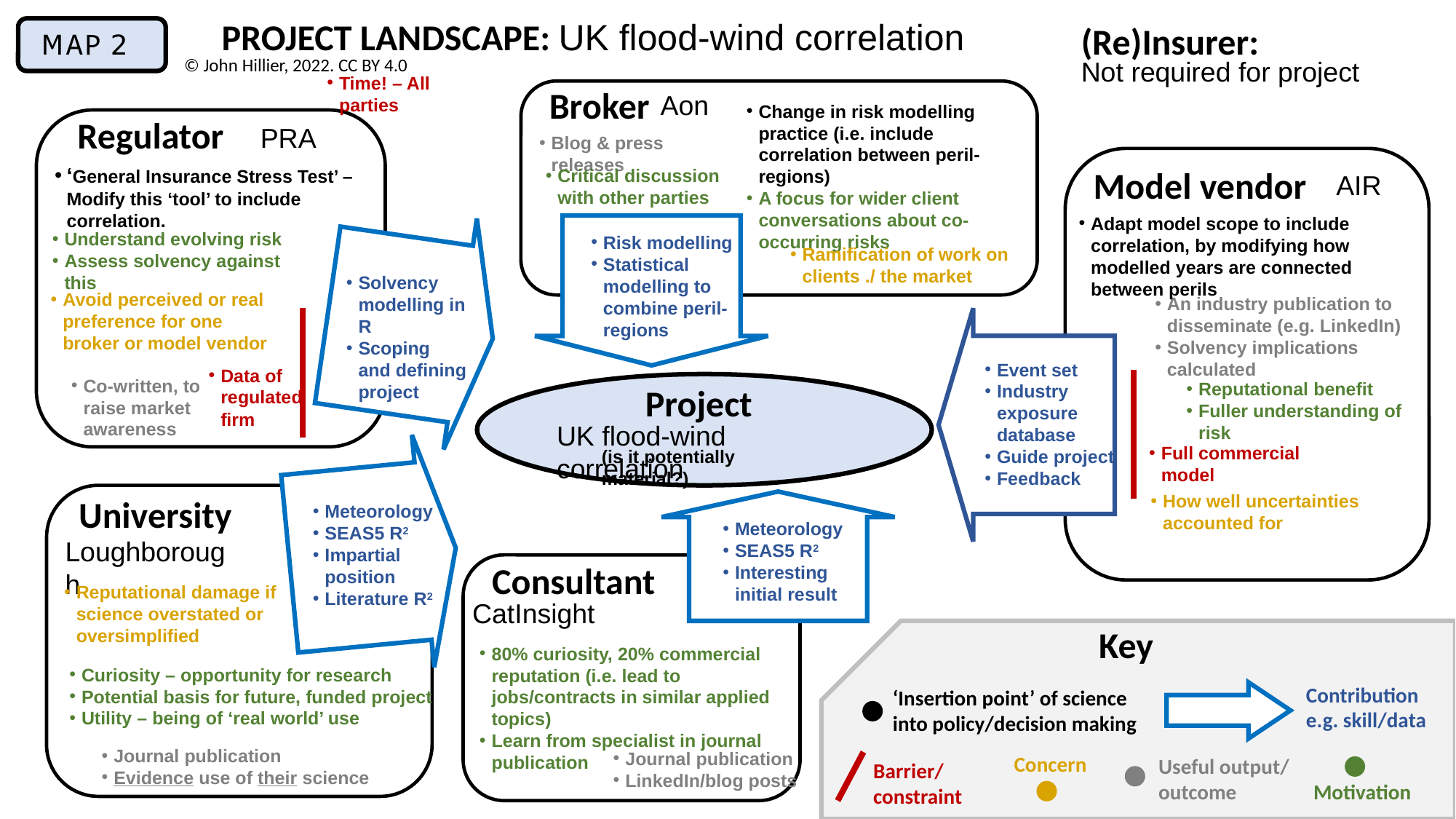

PROJECT LANDSCAPE: UK flood-wind correlation
(Re)Insurer:

MAP 2
© John Hillier, 2022. CC BY 4.0
Not required for project
Time! – All parties
Broker

Aon
Change in risk modelling practice (i.e. include correlation between peril-regions)
A focus for wider client conversations about co-occurring risks
Regulator

PRA
Blog & press releases

‘General Insurance Stress Test’ – Modify this ‘tool’ to include correlation.
Model vendor
Critical discussion with other parties
AIR

Adapt model scope to include correlation, by modifying how modelled years are connected between perils

Understand evolving risk
Assess solvency against this
Risk modelling
Statistical modelling to combine peril-regions
Ramification of work on clients ./ the market
Solvency modelling in R
Scoping and defining project

Avoid perceived or real preference for one broker or model vendor
An industry publication to disseminate (e.g. LinkedIn)
Solvency implications calculated

Event set
Industry exposure database
Guide project
Feedback

Data of regulated firm

Co-written, to raise market awareness
Reputational benefit
Fuller understanding of risk

Project
UK flood-wind correlation
Full commercial model

(is it potentially material?)
How well uncertainties accounted for

University
Meteorology
SEAS5 R2
Impartial position
Literature R2
Meteorology
SEAS5 R2
Interesting initial result

Loughborough
Consultant

Reputational damage if science overstated or oversimplified
CatInsight
Key

80% curiosity, 20% commercial reputation (i.e. lead to jobs/contracts in similar applied topics)
Learn from specialist in journal publication
Curiosity – opportunity for research
Potential basis for future, funded project
Utility – being of ‘real world’ use
Contribution e.g. skill/data
‘Insertion point’ of science into policy/decision making

Journal publication
Evidence use of their science
Journal publication
LinkedIn/blog posts
Concern
Useful output/ outcome
Barrier/ constraint

Motivation